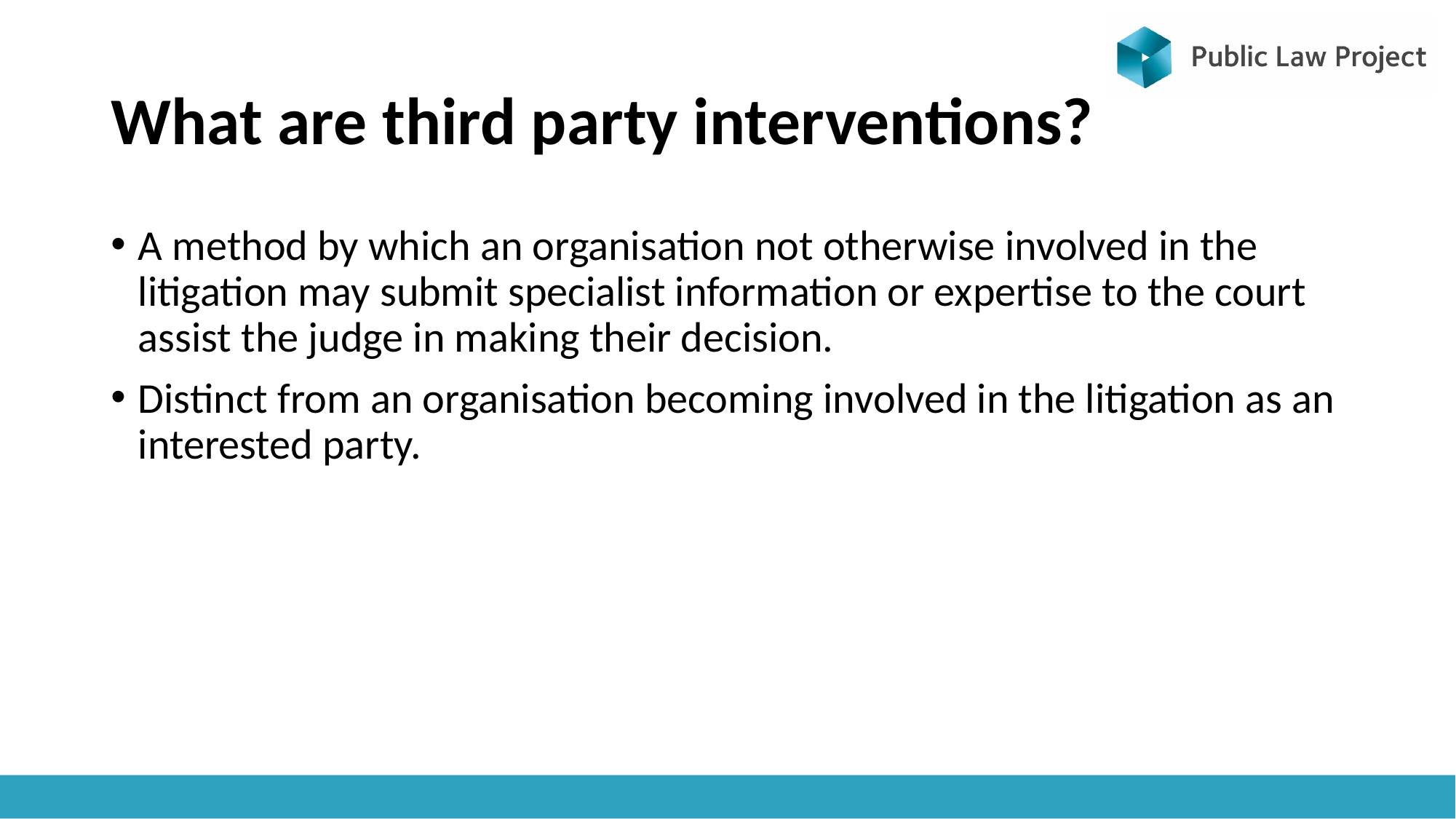

# What are third party interventions?
A method by which an organisation not otherwise involved in the litigation may submit specialist information or expertise to the court assist the judge in making their decision.
Distinct from an organisation becoming involved in the litigation as an interested party.